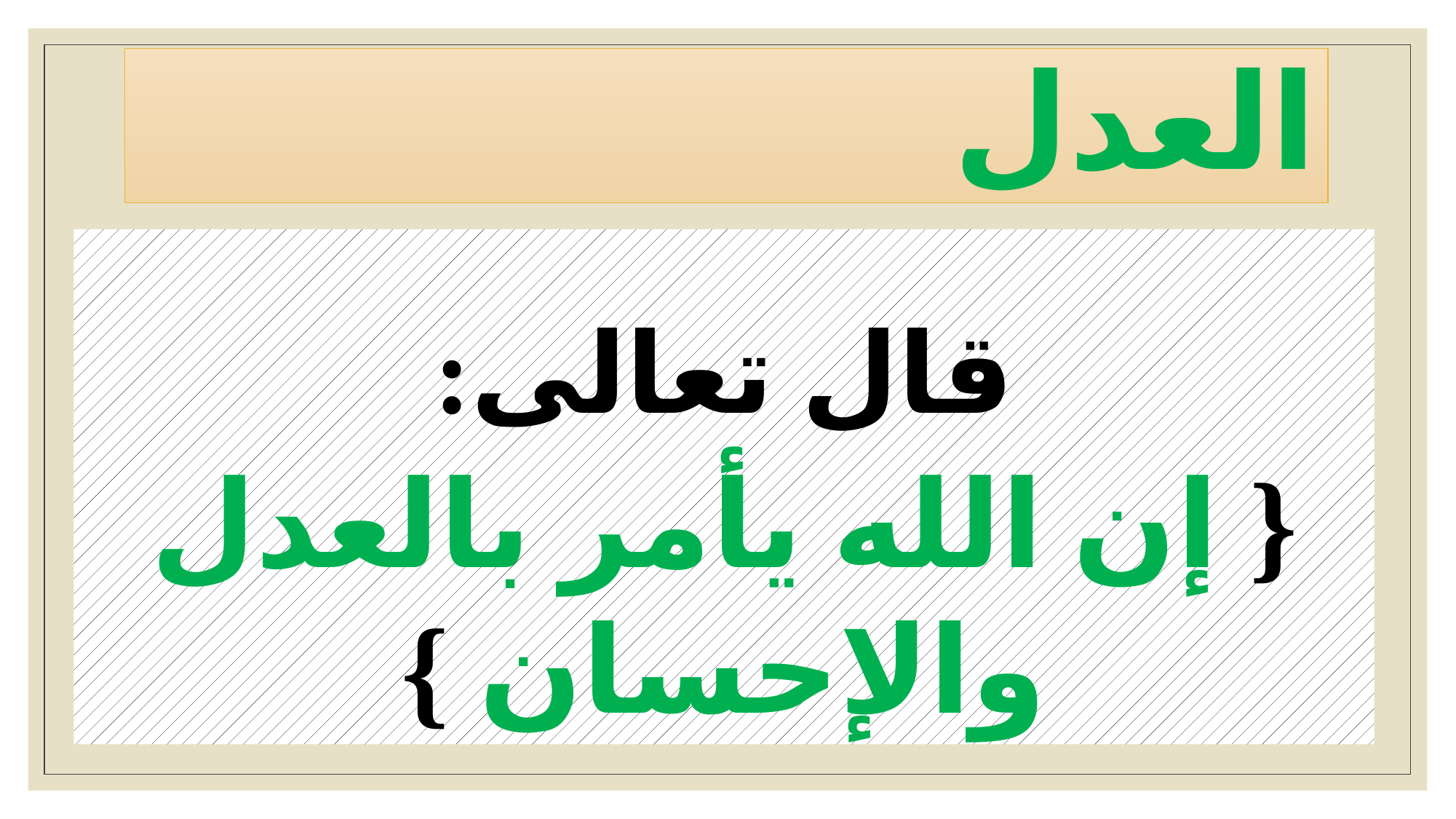

# العدل

قال تعالى:
{ إن الله يأمر بالعدل والإحسان }